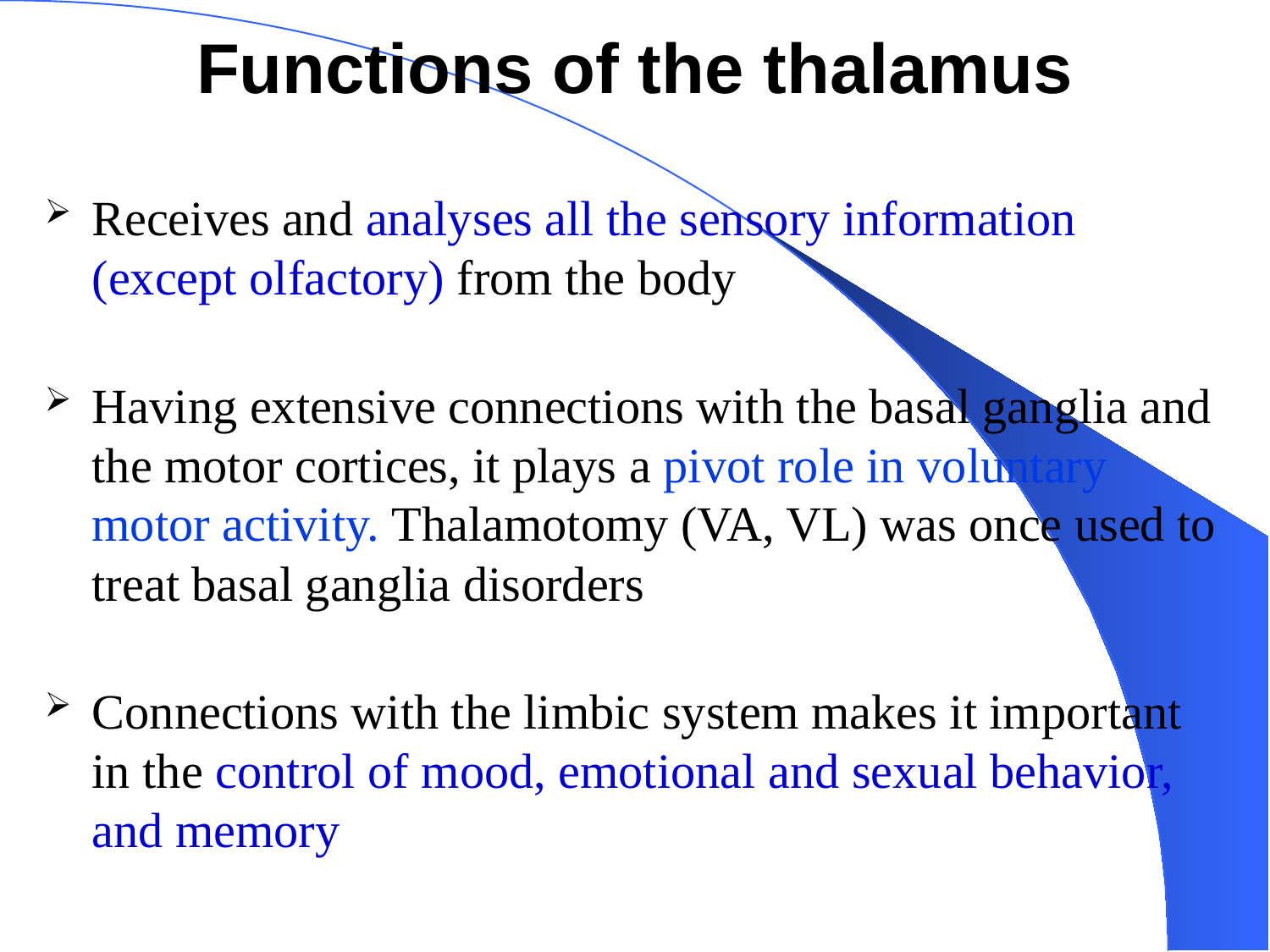

# Functions of the thalamus
Receives and analyses all the sensory information (except olfactory) from the body
Having extensive connections with the basal ganglia and the motor cortices, it plays a pivot role in voluntary motor activity. Thalamotomy (VA, VL) was once used to treat basal ganglia disorders
Connections with the limbic system makes it important in the control of mood, emotional and sexual behavior, and memory